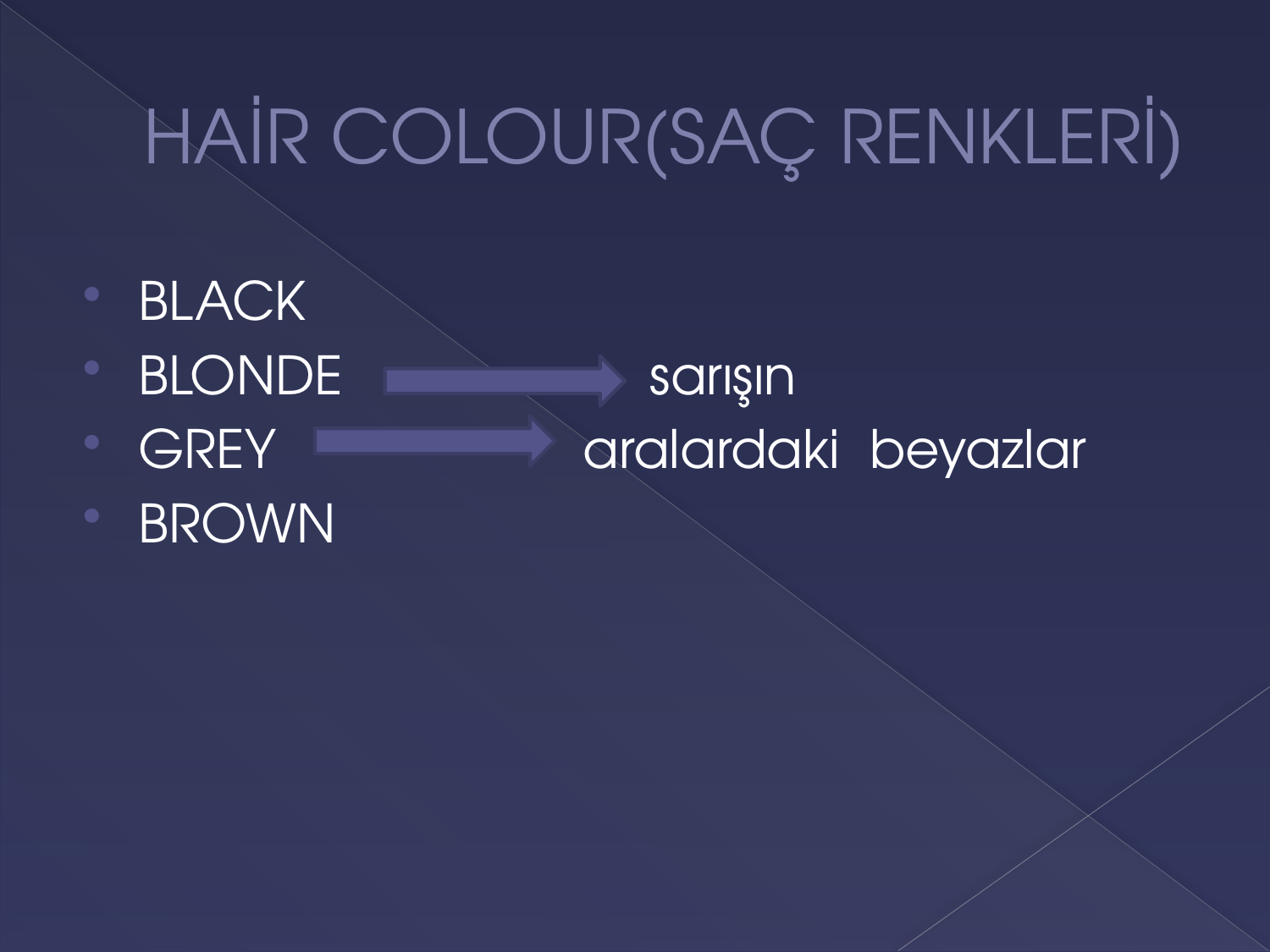

# HAİR COLOUR(SAÇ RENKLERİ)
BLACK
BLONDE                     sarışın
GREY                     aralardaki  beyazlar
BROWN